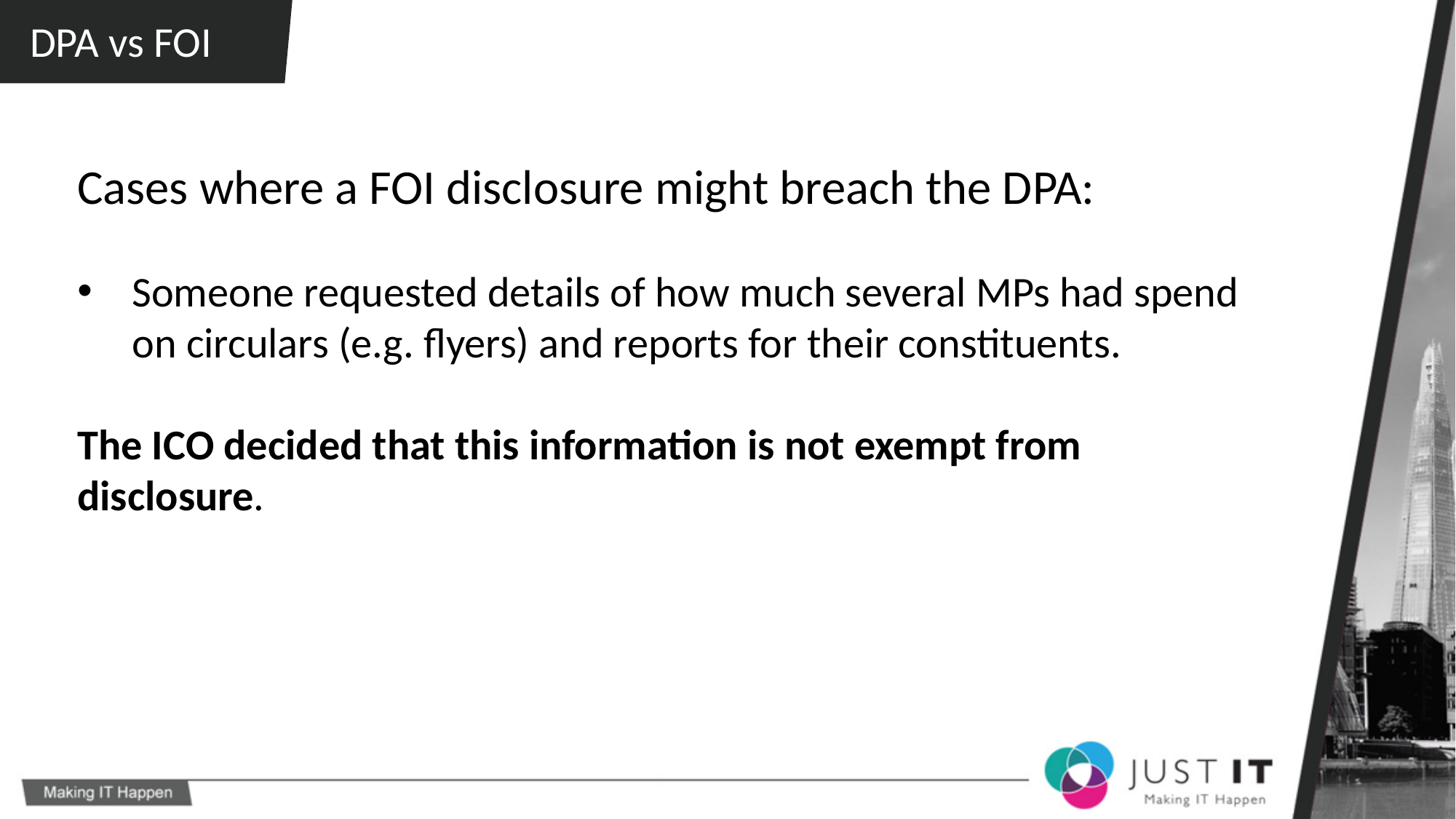

DPA vs FOI
Cases where a FOI disclosure might breach the DPA:

Someone requested details of how much several MPs had spend on circulars (e.g. flyers) and reports for their constituents.

The ICO decided that this information is not exempt from disclosure.